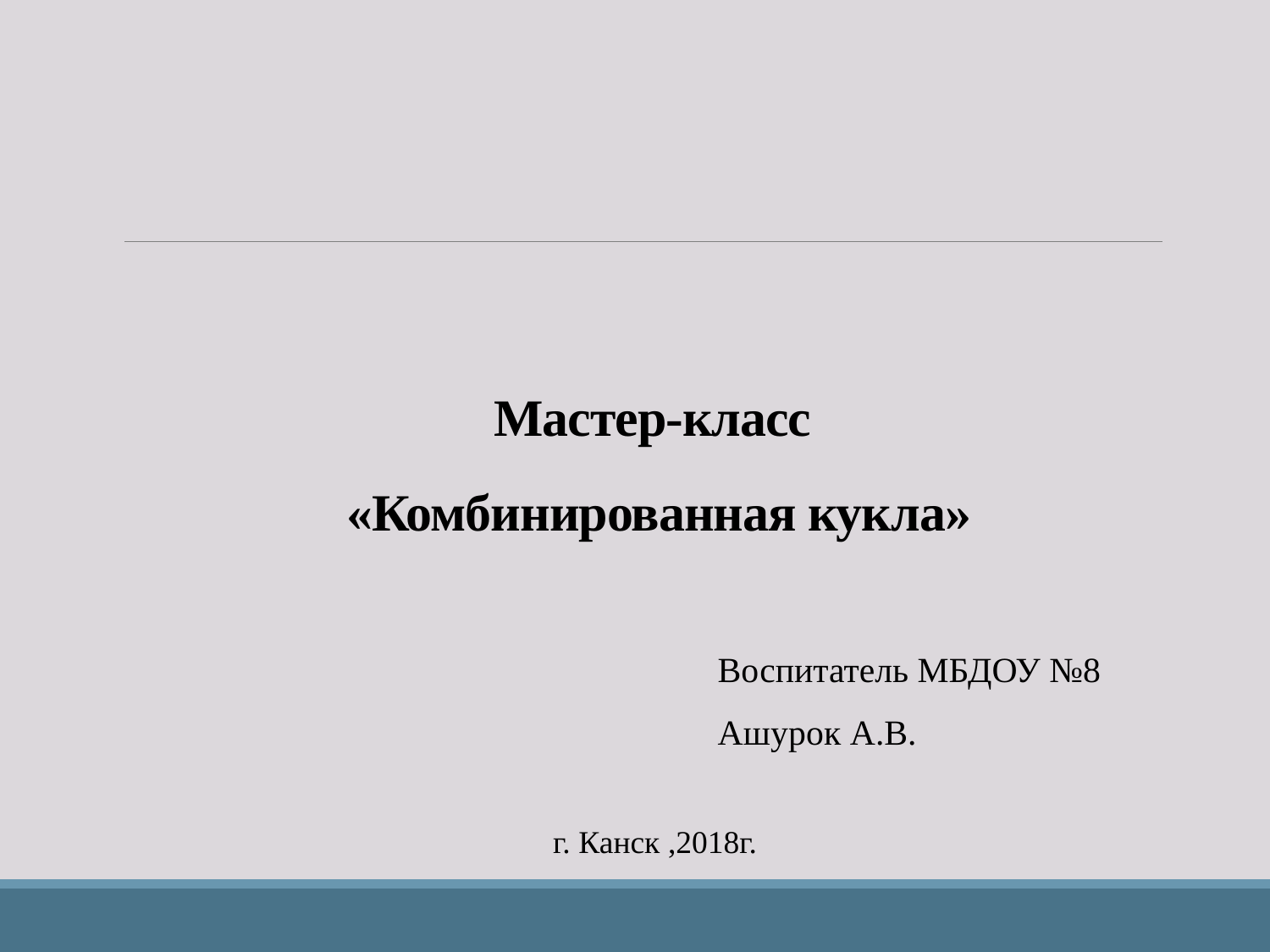

# Мастер-класс «Комбинированная кукла»
Воспитатель МБДОУ №8
Ашурок А.В.
г. Канск ,2018г.